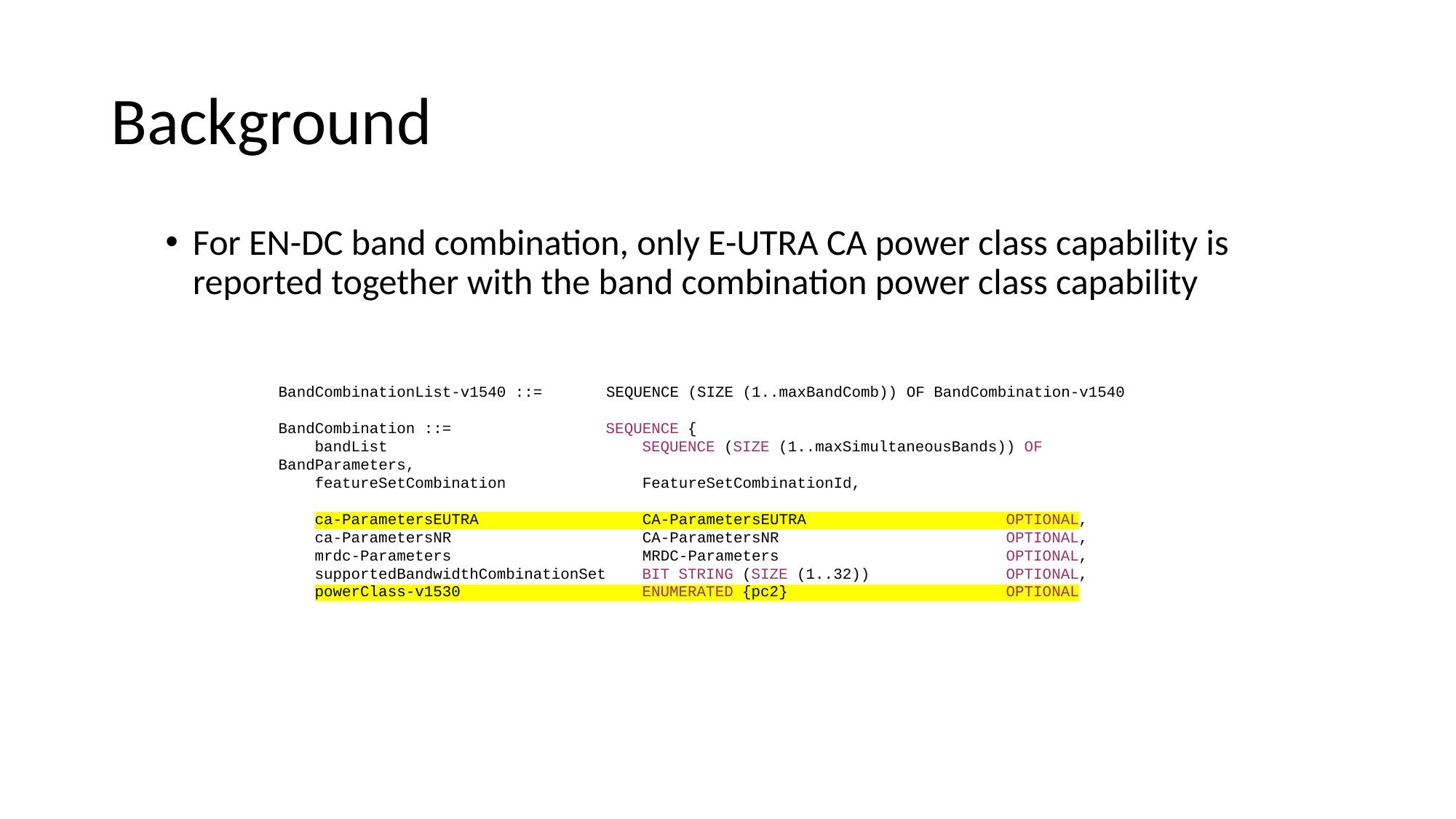

# Background
For EN-DC band combination, only E-UTRA CA power class capability is reported together with the band combination power class capability

BandCombinationList-v1540 ::=       SEQUENCE (SIZE (1..maxBandComb)) OF BandCombination-v1540

BandCombination ::=                 SEQUENCE {
    bandList                            SEQUENCE (SIZE (1..maxSimultaneousBands)) OF BandParameters,
    featureSetCombination               FeatureSetCombinationId,

    ca-ParametersEUTRA                  CA-ParametersEUTRA                      OPTIONAL,
    ca-ParametersNR                     CA-ParametersNR                         OPTIONAL,
    mrdc-Parameters                     MRDC-Parameters                         OPTIONAL,
    supportedBandwidthCombinationSet    BIT STRING (SIZE (1..32))               OPTIONAL,
    powerClass-v1530                    ENUMERATED {pc2}                        OPTIONAL